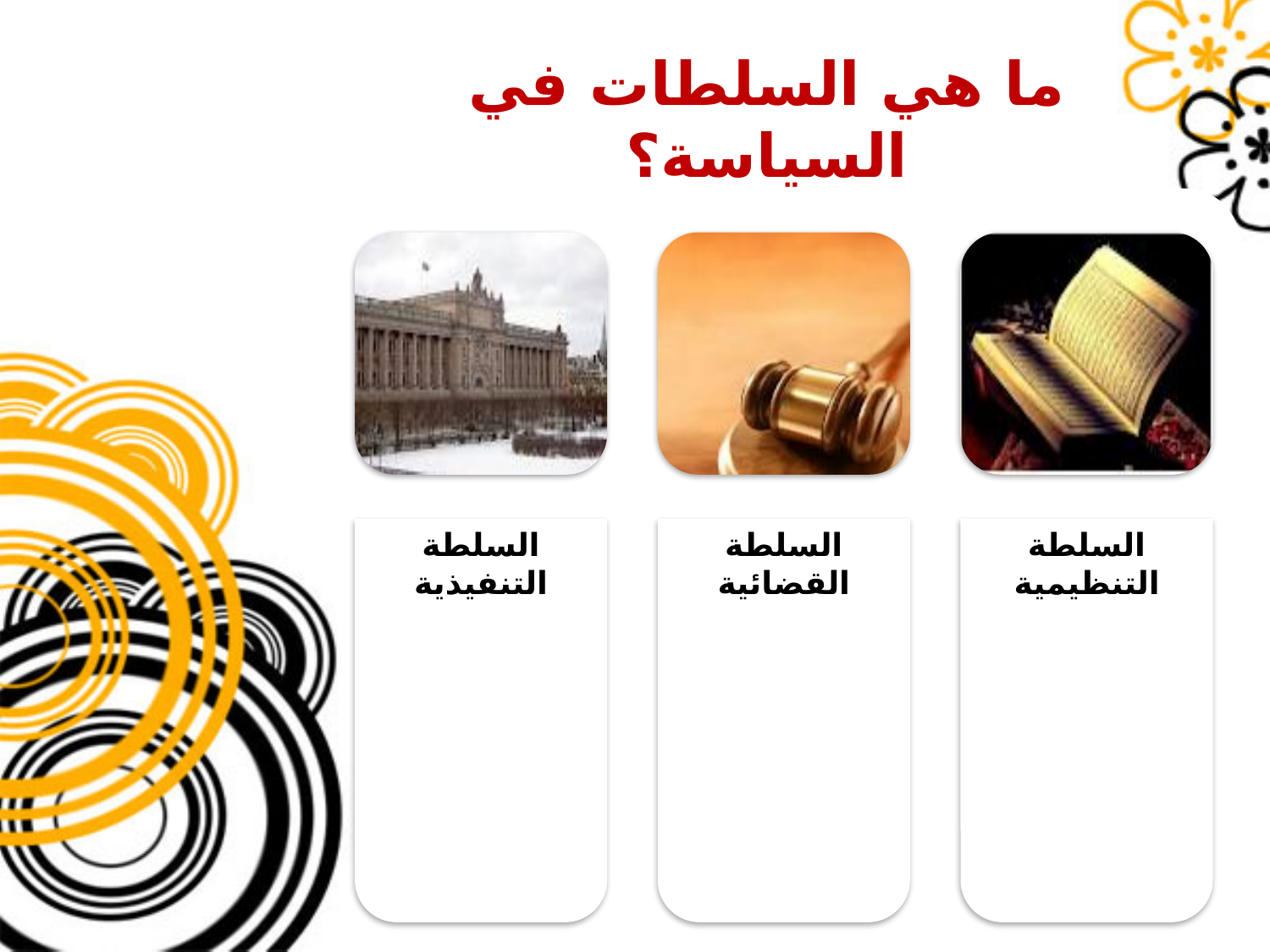

# ما هي السلطات في السياسة؟
السلطة
التنفيذية
السلطة
القضائية
السلطة
التنظيمية